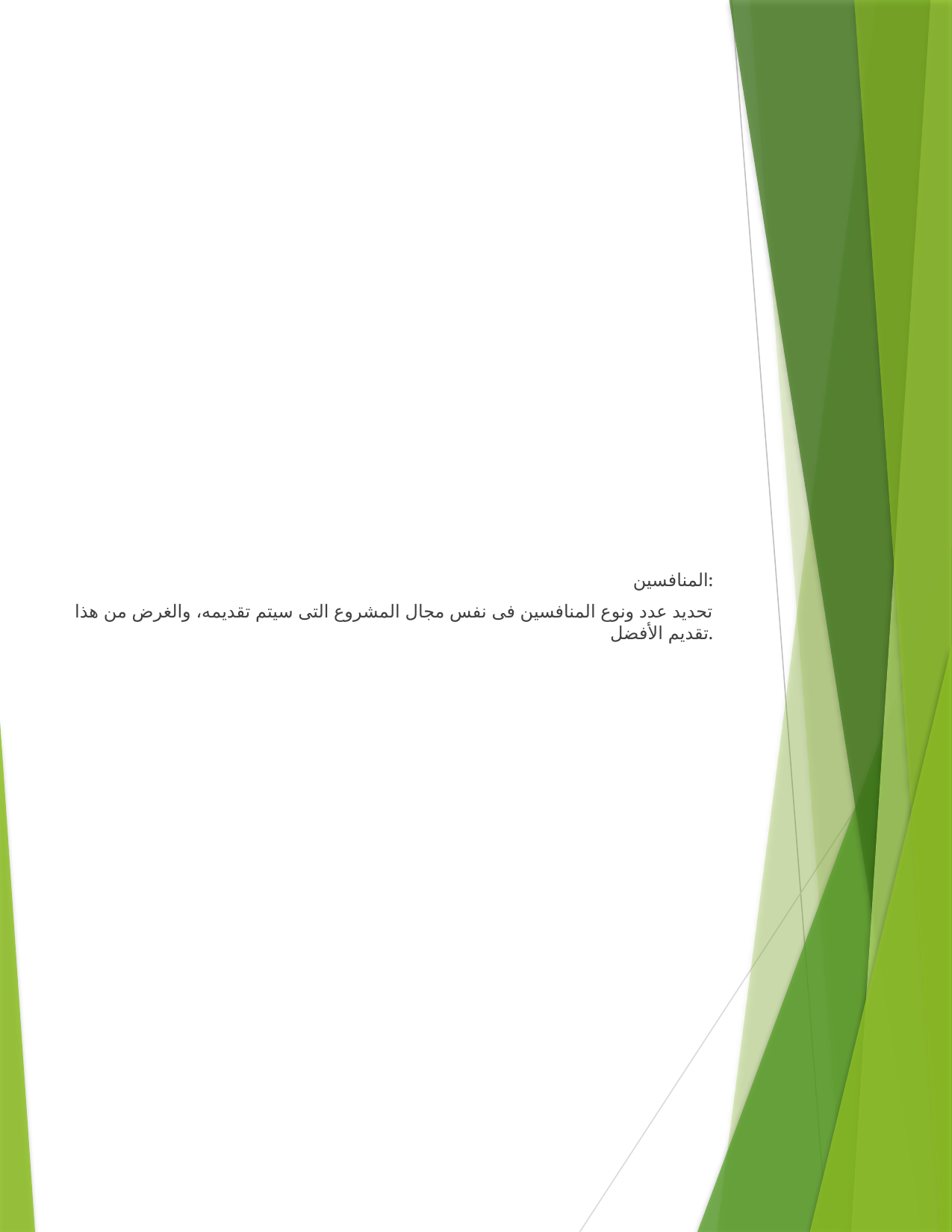

المنافسين:
تحديد عدد ونوع المنافسين فى نفس مجال المشروع التى سيتم تقديمه، والغرض من هذا تقديم الأفضل.